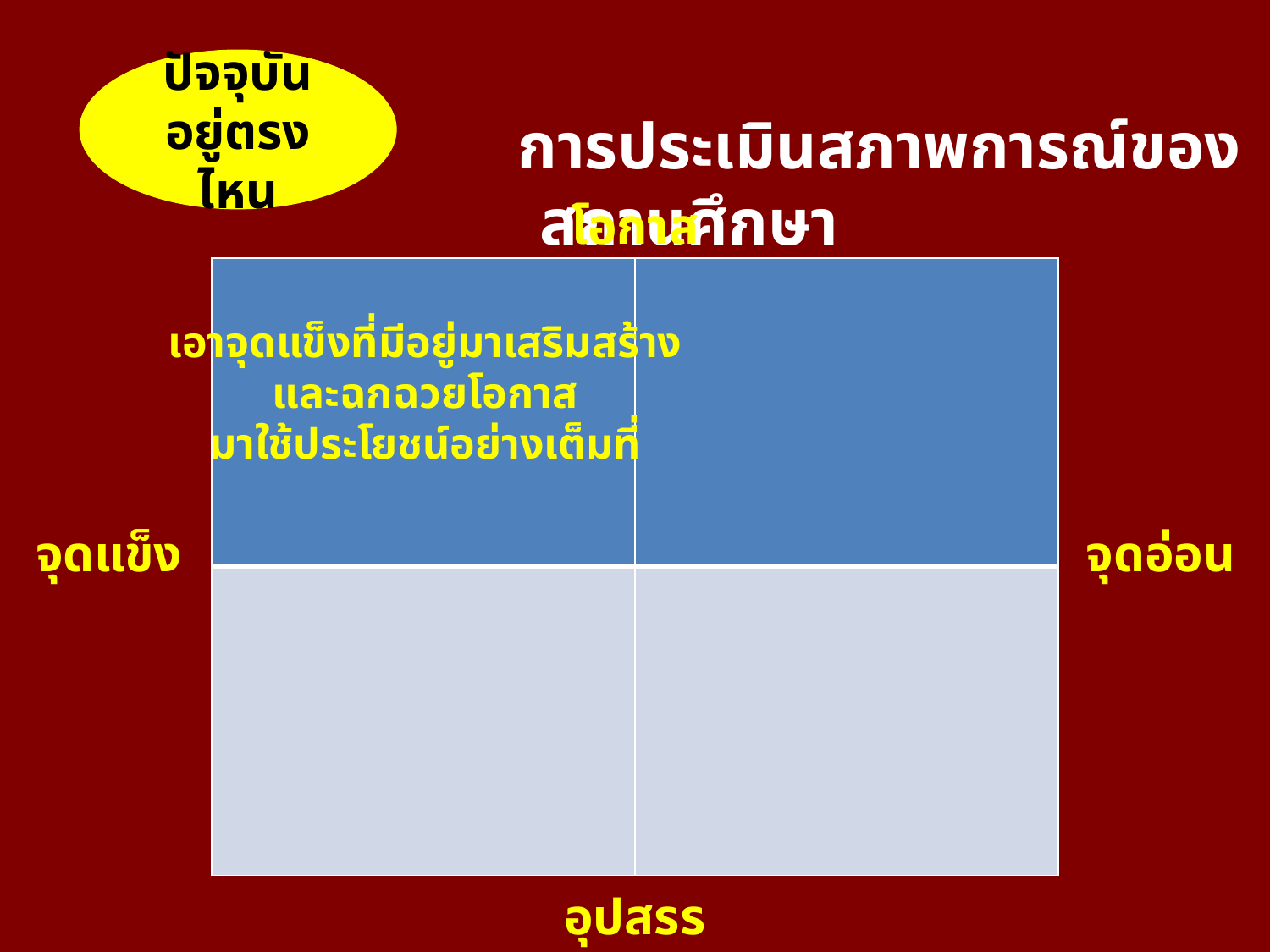

ปัจจุบันอยู่ตรงไหน
                       การประเมินสภาพการณ์ของสถานศึกษา
โอกาส
|  |  |
| --- | --- |
|  |  |
เอาจุดแข็งที่มีอยู่มาเสริมสร้าง
และฉกฉวยโอกาส
มาใช้ประโยชน์อย่างเต็มที่
จุดแข็ง
จุดอ่อน
อุปสรรค